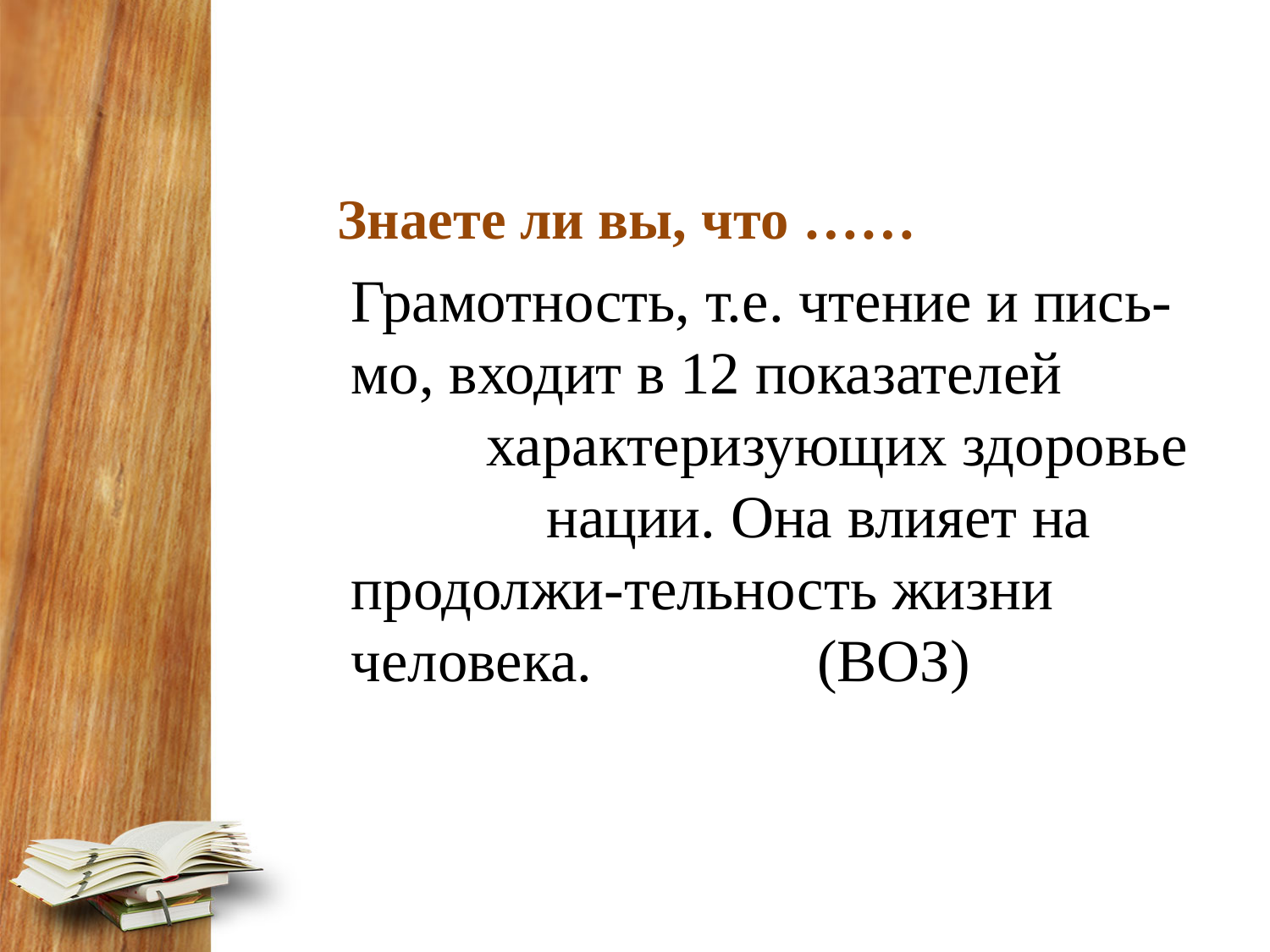

#
Знаете ли вы, что ……
Грамотность, т.е. чтение и пись-мо, входит в 12 показателей                  характеризующих здоровье              нации. Она влияет на продолжи-тельность жизни  человека.               (ВОЗ)